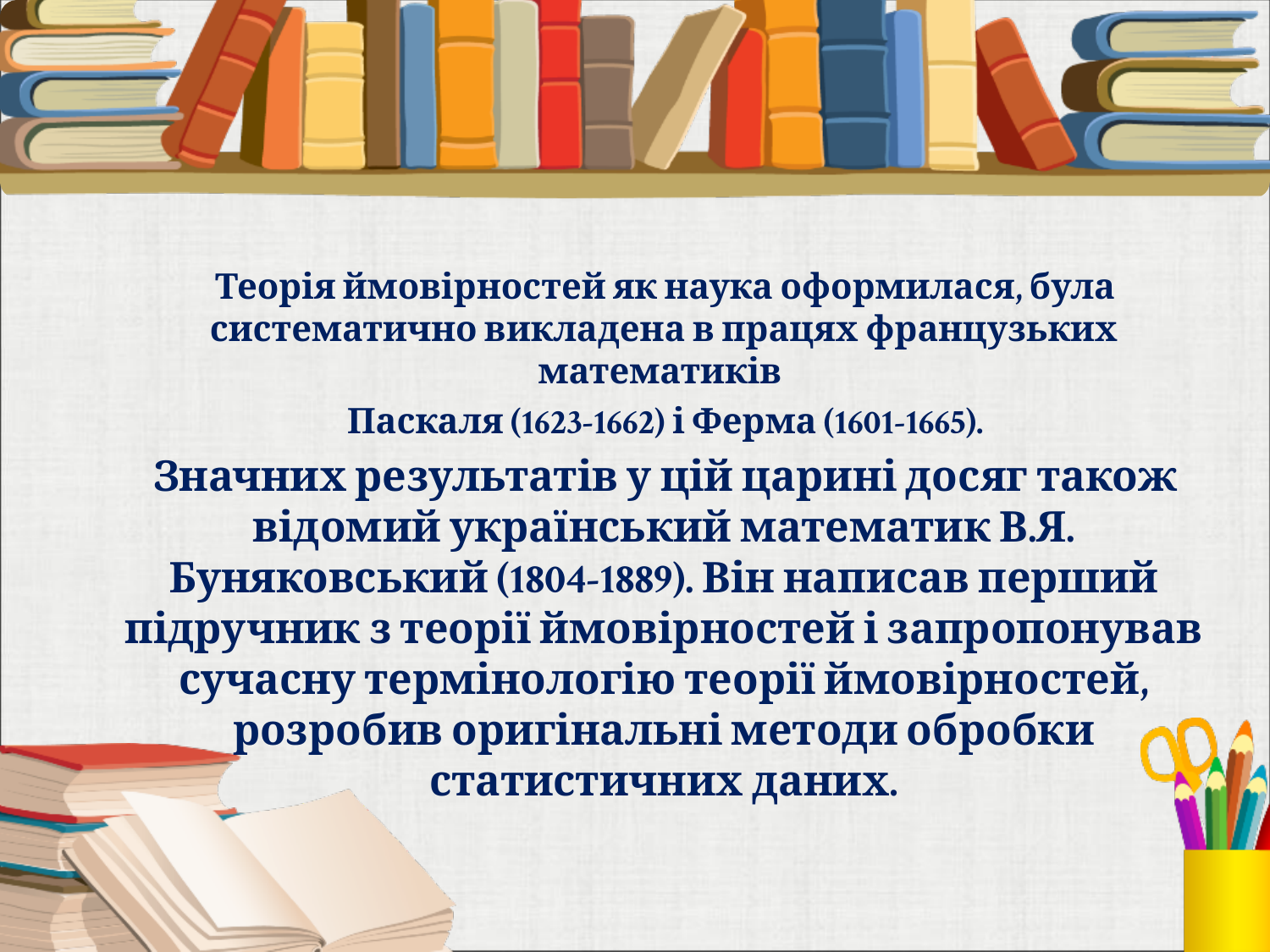

Теорія ймовірностей як наука оформилася, була систематично викладена в працях французьких математиків
Паскаля (1623-1662) і Ферма (1601-1665).
Значних результатів у цій царині досяг також відомий український математик В.Я. Буняковський (1804-1889). Він написав перший підручник з теорії ймовірностей і запропонував сучасну термінологію теорії ймовірностей, розробив оригінальні методи обробки статистичних даних.